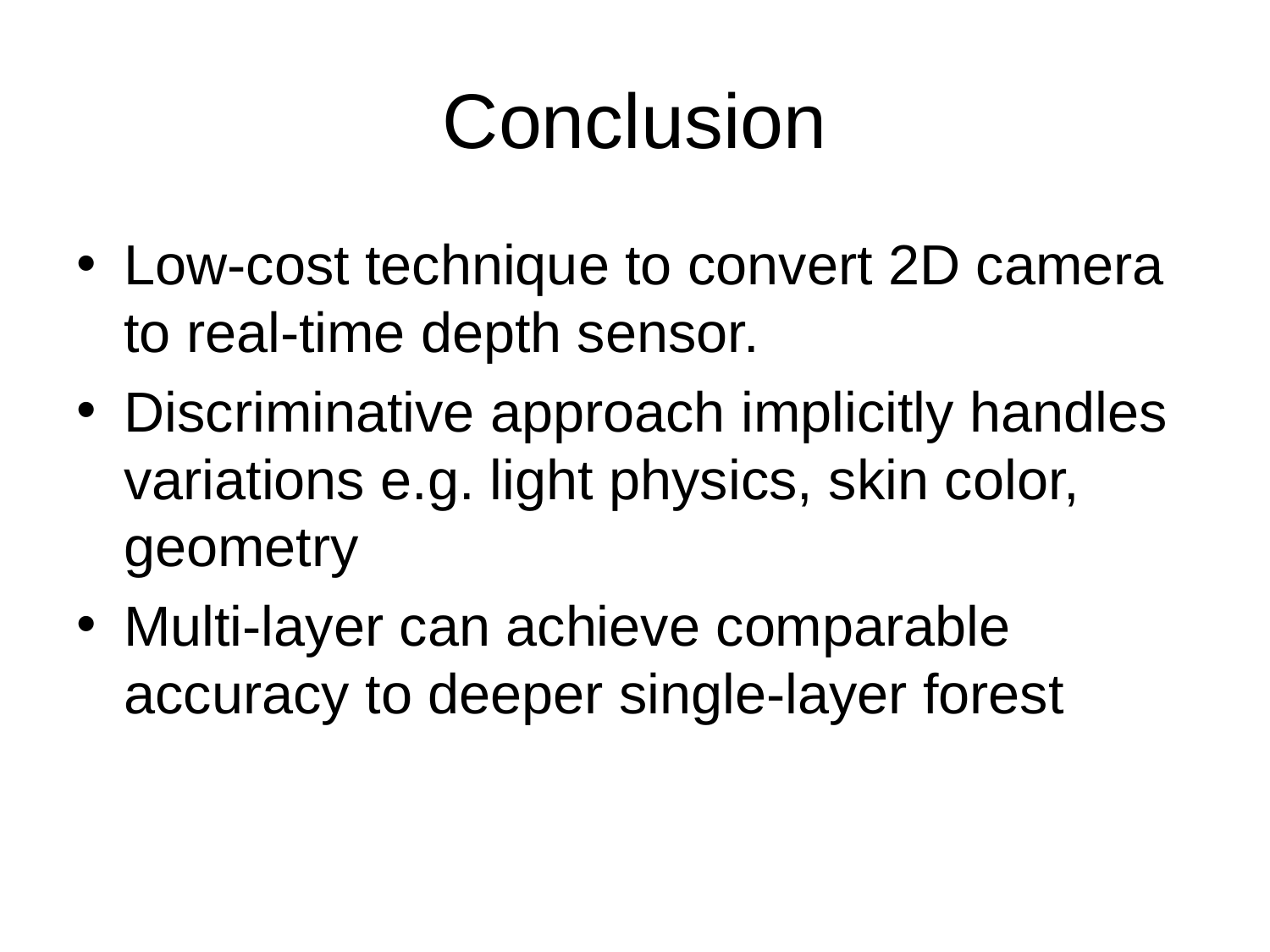

# Conclusion
Low-cost technique to convert 2D camera to real-time depth sensor.
Discriminative approach implicitly handles variations e.g. light physics, skin color, geometry
Multi-layer can achieve comparable accuracy to deeper single-layer forest